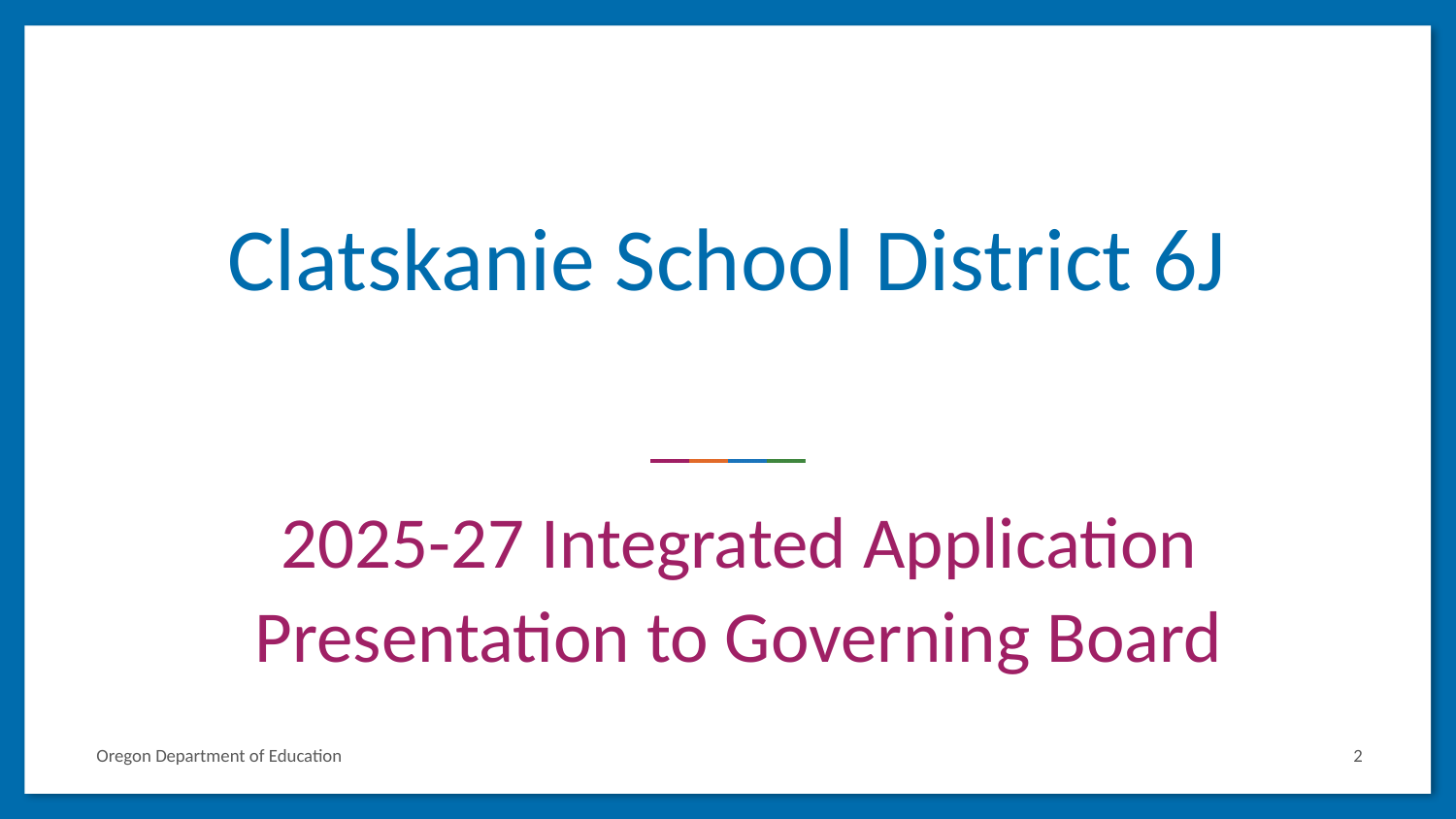

# Clatskanie School District 6J
2025-27 Integrated Application
Presentation to Governing Board
2